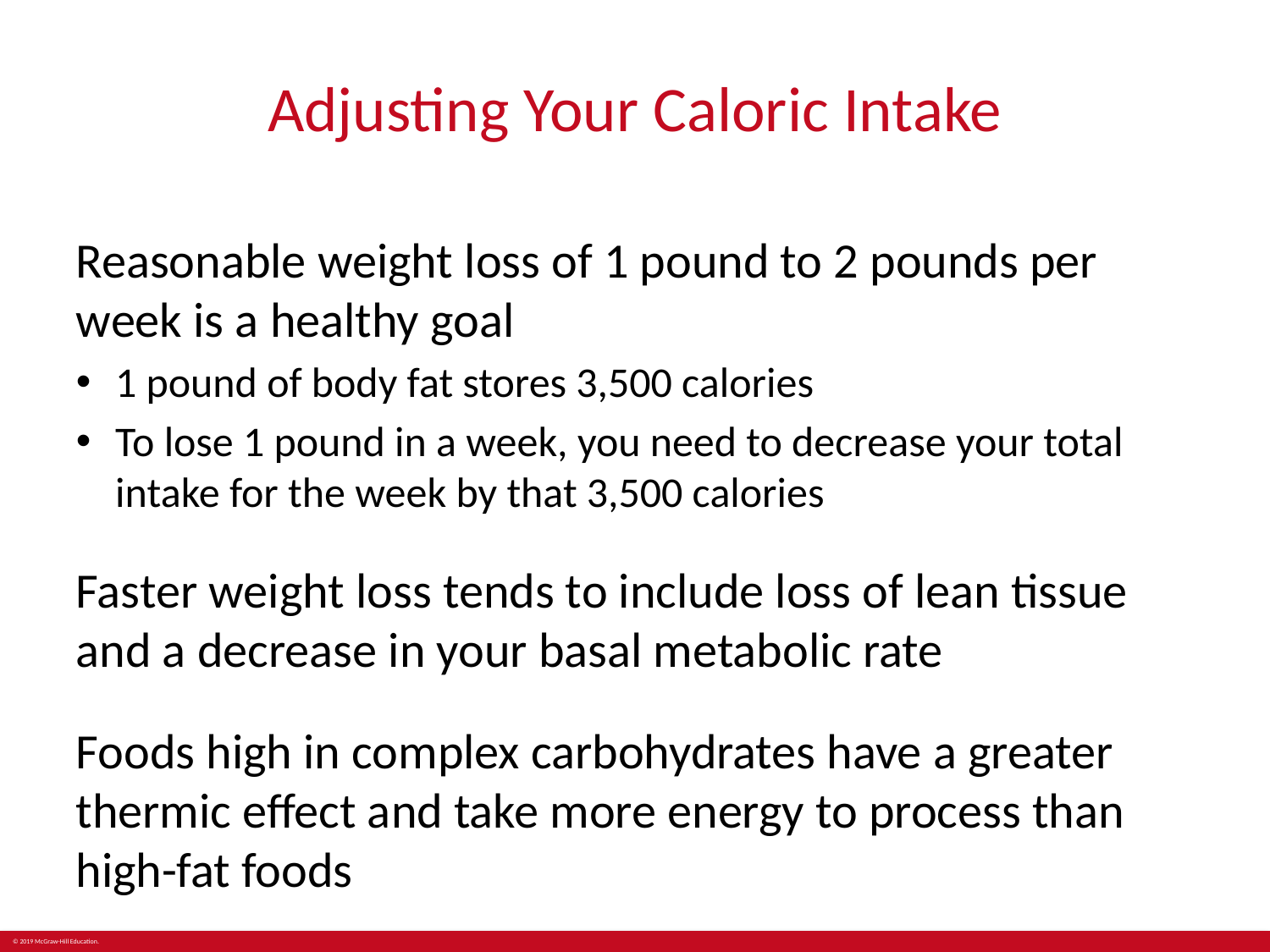

# Adjusting Your Caloric Intake
Reasonable weight loss of 1 pound to 2 pounds per week is a healthy goal
1 pound of body fat stores 3,500 calories
To lose 1 pound in a week, you need to decrease your total intake for the week by that 3,500 calories
Faster weight loss tends to include loss of lean tissue and a decrease in your basal metabolic rate
Foods high in complex carbohydrates have a greater thermic effect and take more energy to process than high-fat foods